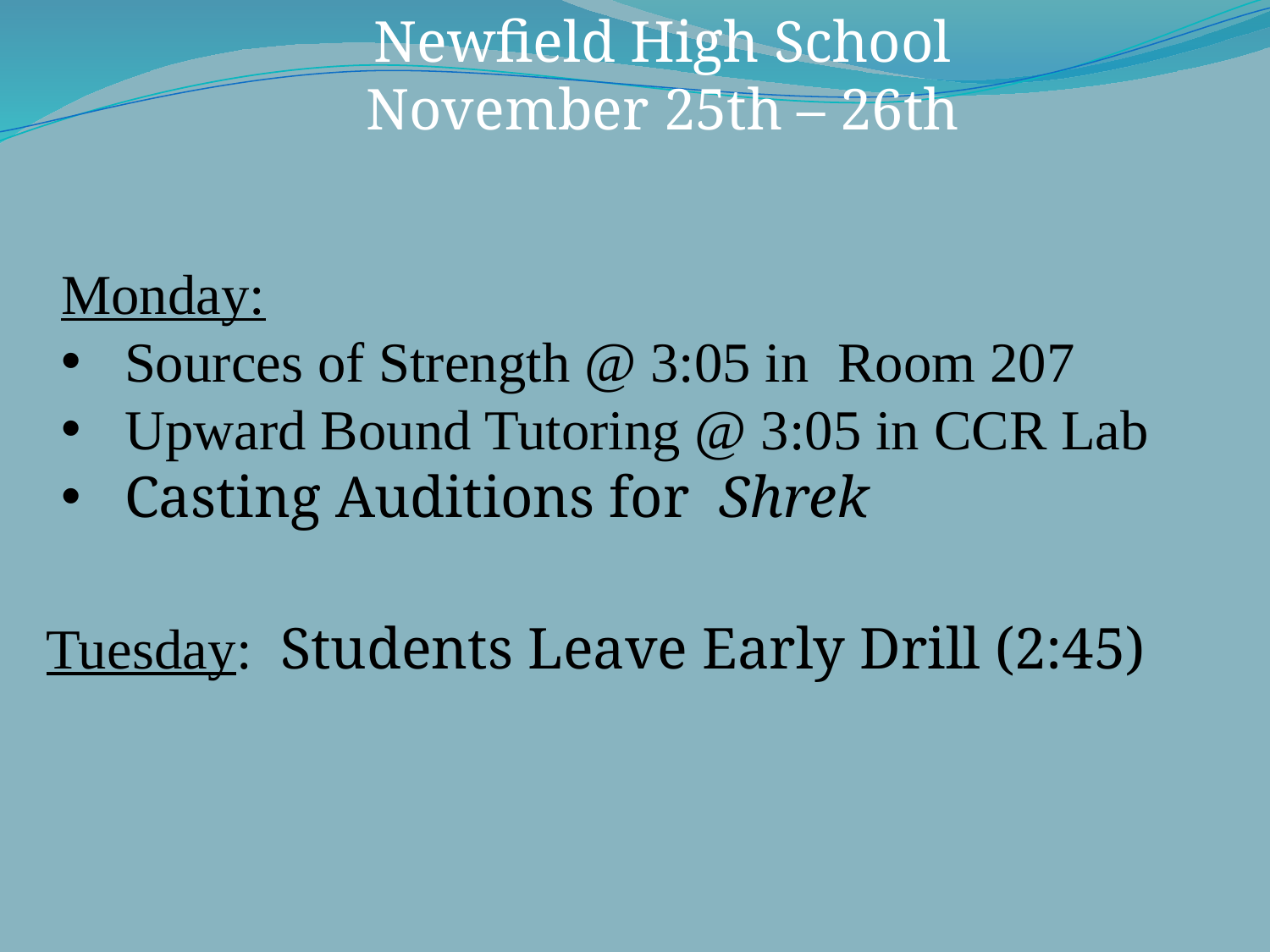

Newfield High School
November 25th – 26th

Monday:
Sources of Strength @ 3:05 in  Room 207
Upward Bound Tutoring @ 3:05 in CCR Lab
Casting Auditions for  Shrek
Tuesday:  Students Leave Early Drill (2:45)